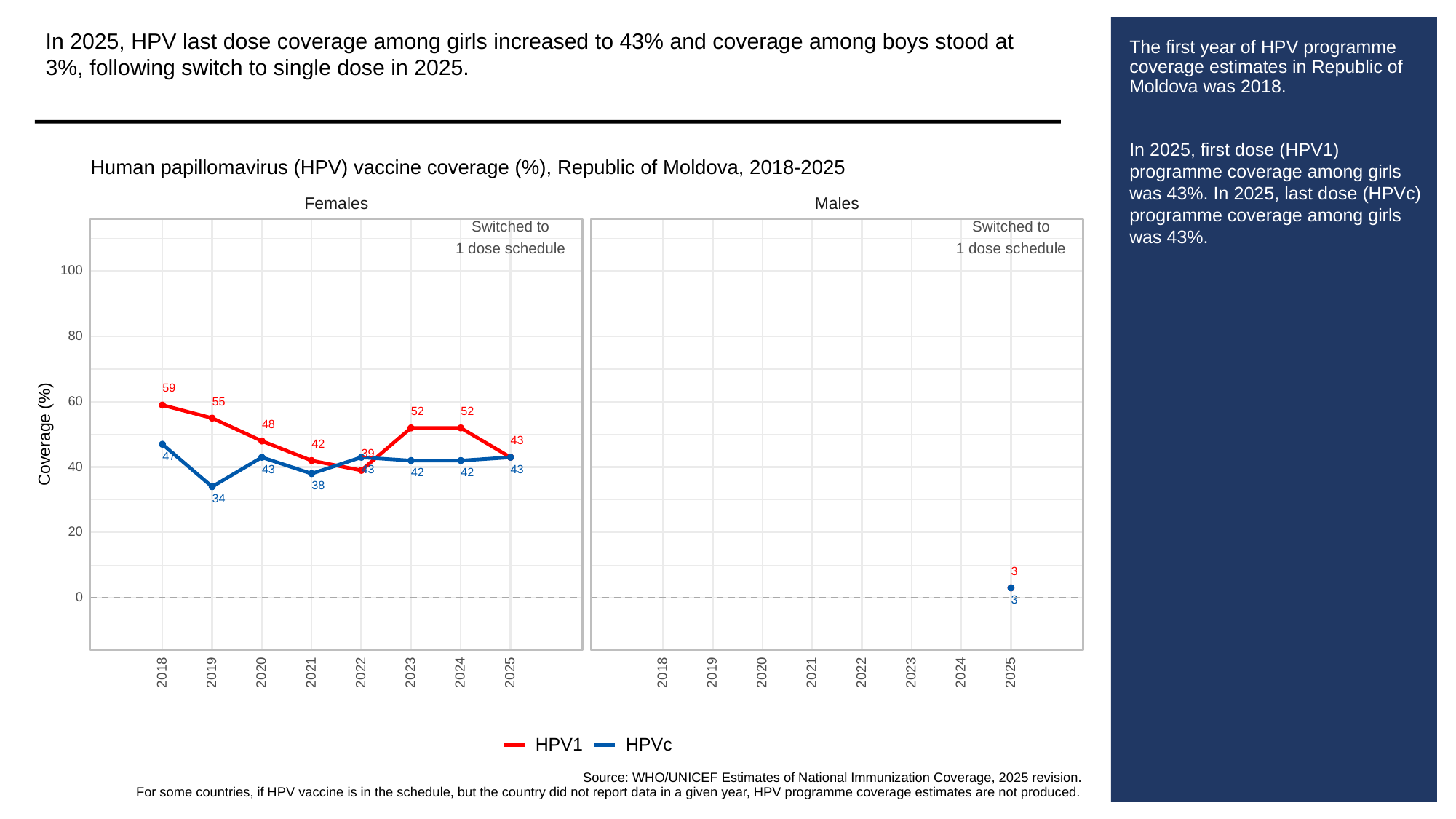

In 2025, HPV last dose coverage among girls increased to 43% and coverage among boys stood at 3%, following switch to single dose in 2025.
# The first year of HPV programme coverage estimates in Republic of Moldova was 2018.

In 2025, first dose (HPV1) programme coverage among girls was 43%. In 2025, last dose (HPVc) programme coverage among girls was 43%.

Human papillomavirus (HPV) vaccine coverage (%), Republic of Moldova, 2018-2025
Females
Males

Switched to
Switched to

1 dose schedule
1 dose schedule
100

80

59
60
55

52
52

48

Coverage (%)

43

42

39
47

40
43
43
43

42
42

38

34

20

3

0
3

2023
2023
2018
2019
2020
2021
2022
2024
2025
2018
2019
2020
2021
2022
2024
2025
HPVc
HPV1

Source: WHO/UNICEF Estimates of National Immunization Coverage, 2025 revision.
For some countries, if HPV vaccine is in the schedule, but the country did not report data in a given year, HPV programme coverage estimates are not produced.